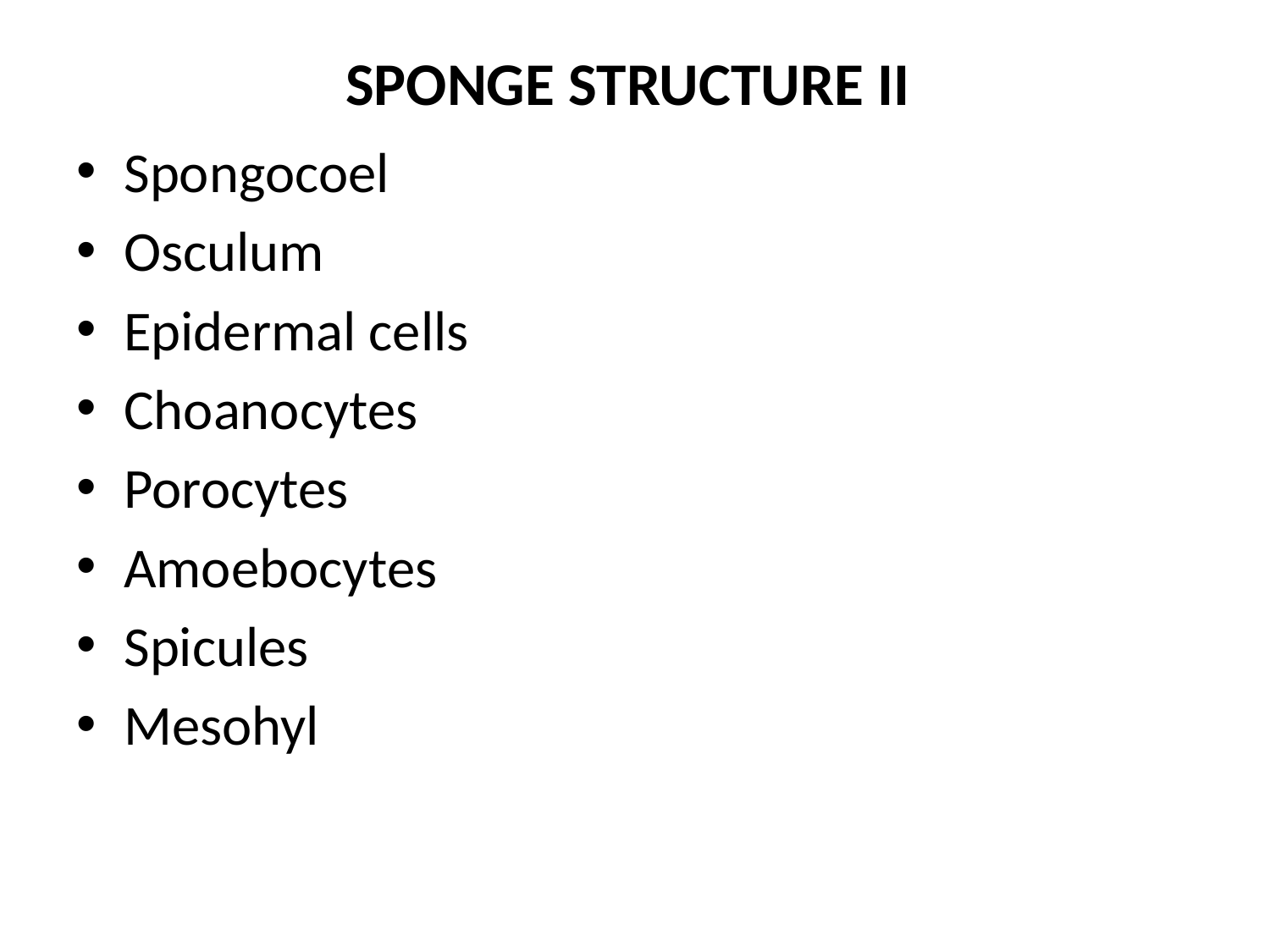

# SPONGE STRUCTURE II
Spongocoel
Osculum
Epidermal cells
Choanocytes
Porocytes
Amoebocytes
Spicules
Mesohyl